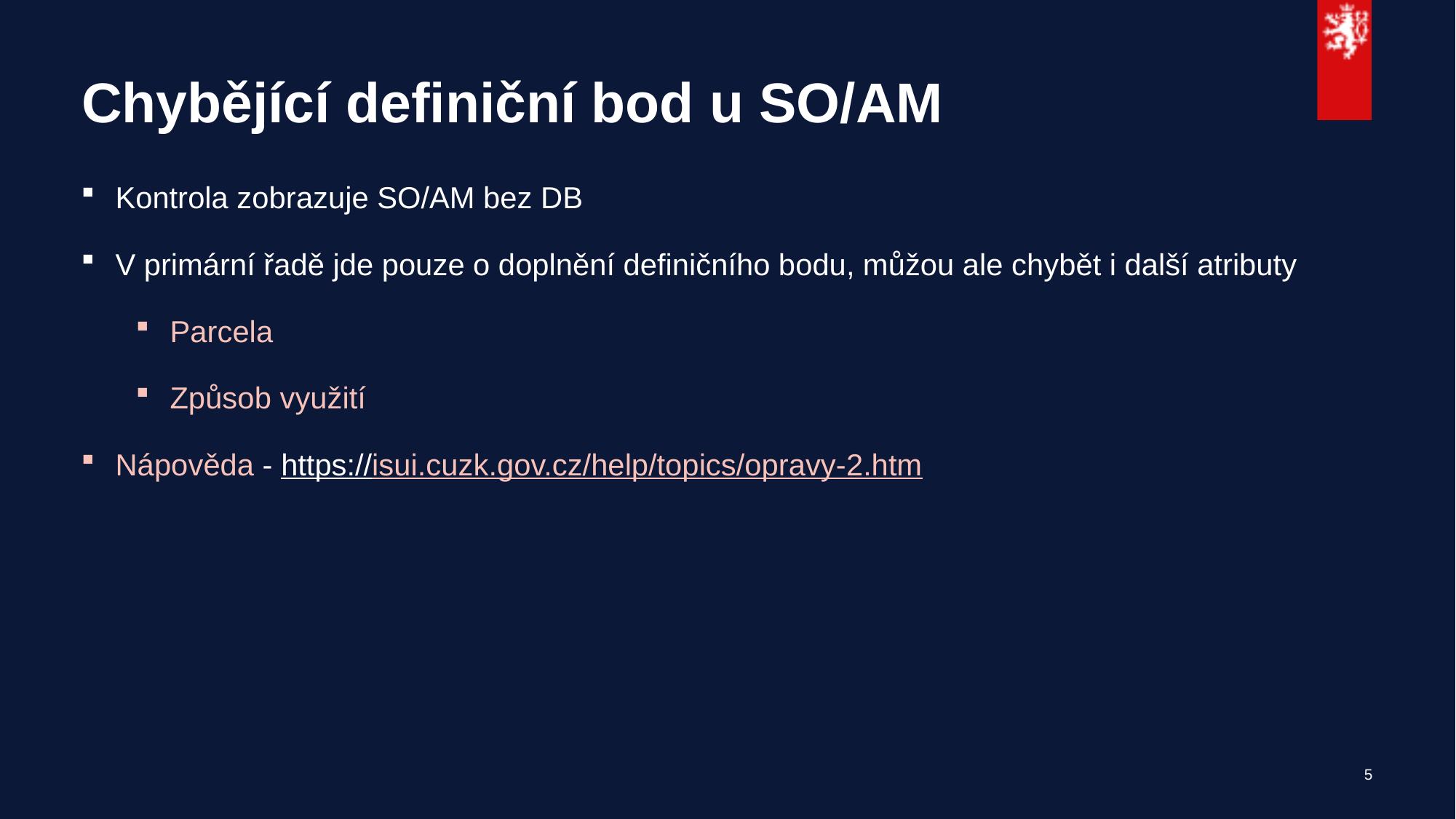

# Chybějící definiční bod u SO/AM
Kontrola zobrazuje SO/AM bez DB
V primární řadě jde pouze o doplnění definičního bodu, můžou ale chybět i další atributy
Parcela
Způsob využití
Nápověda - https://isui.cuzk.gov.cz/help/topics/opravy-2.htm

5